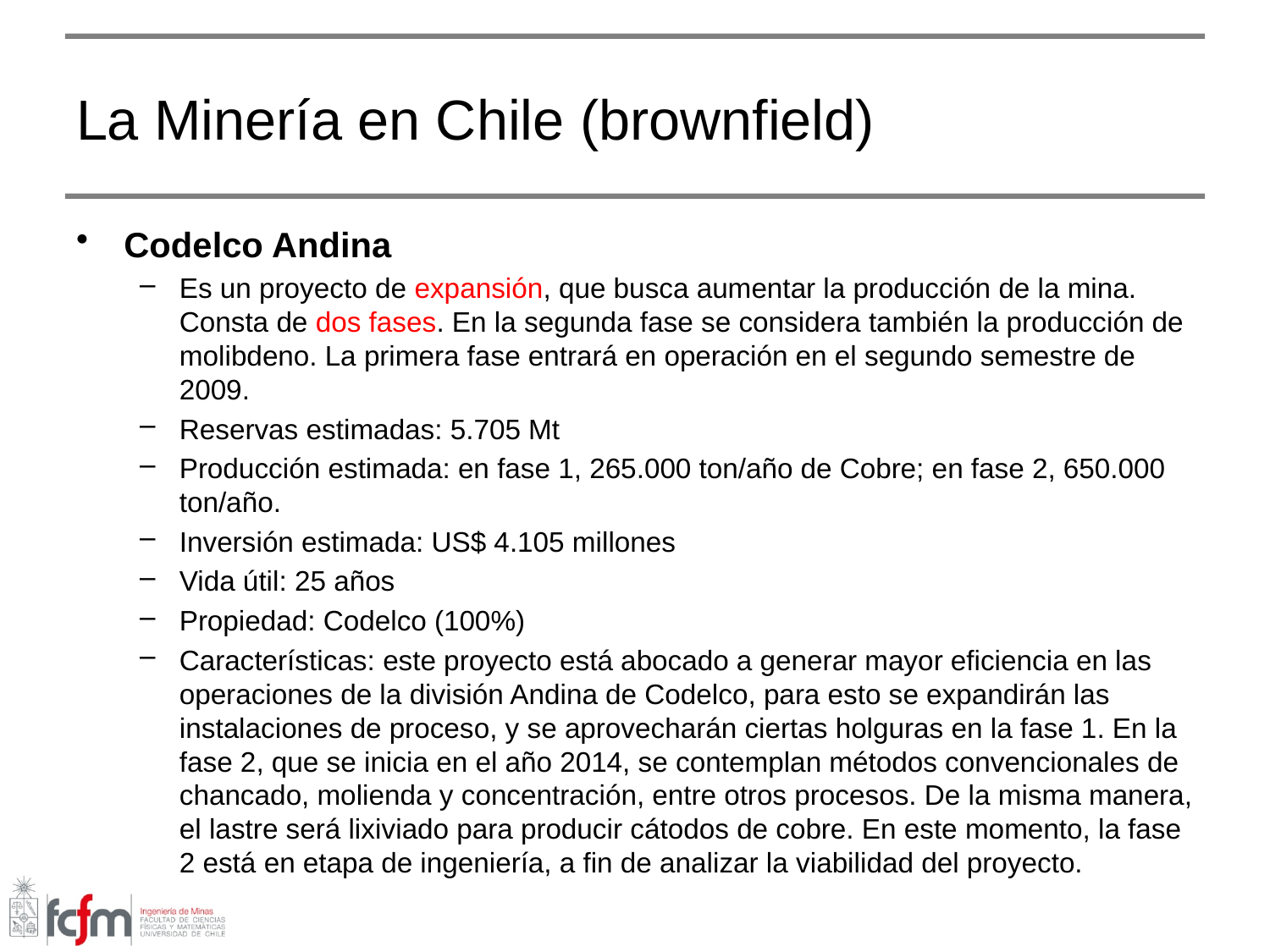

# La Minería en Chile (brownfield)
Codelco Andina
Es un proyecto de expansión, que busca aumentar la producción de la mina. Consta de dos fases. En la segunda fase se considera también la producción de molibdeno. La primera fase entrará en operación en el segundo semestre de 2009.
Reservas estimadas: 5.705 Mt
Producción estimada: en fase 1, 265.000 ton/año de Cobre; en fase 2, 650.000 ton/año.
Inversión estimada: US$ 4.105 millones
Vida útil: 25 años
Propiedad: Codelco (100%)
Características: este proyecto está abocado a generar mayor eficiencia en las operaciones de la división Andina de Codelco, para esto se expandirán las instalaciones de proceso, y se aprovecharán ciertas holguras en la fase 1. En la fase 2, que se inicia en el año 2014, se contemplan métodos convencionales de chancado, molienda y concentración, entre otros procesos. De la misma manera, el lastre será lixiviado para producir cátodos de cobre. En este momento, la fase 2 está en etapa de ingeniería, a fin de analizar la viabilidad del proyecto.